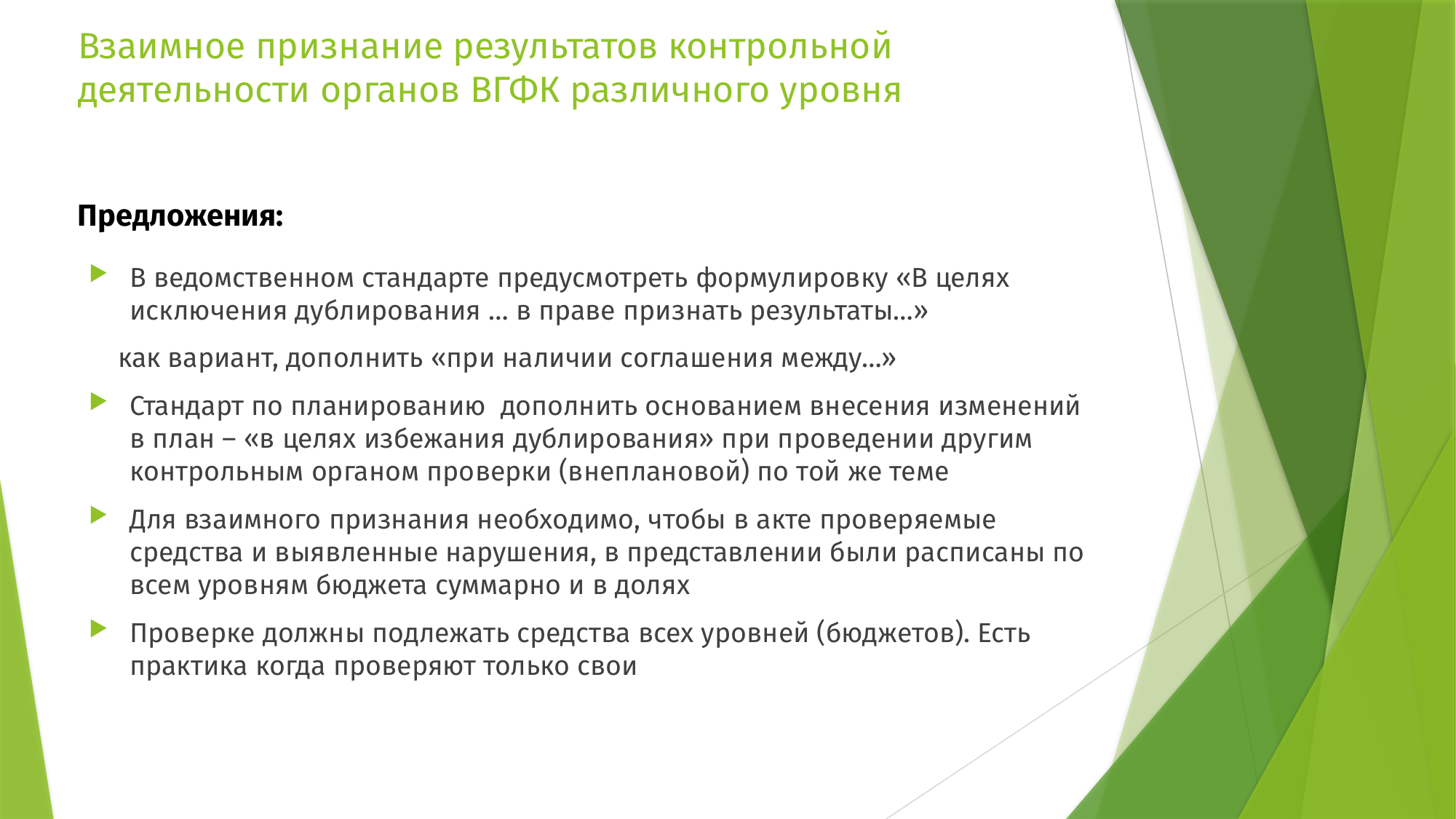

# Взаимное признание результатов контрольной деятельности органов ВГФК различного уровня
Предложения:
В ведомственном стандарте предусмотреть формулировку «В целях исключения дублирования … в праве признать результаты…»
    как вариант, дополнить «при наличии соглашения между…»
Стандарт по планированию  дополнить основанием внесения изменений в план – «в целях избежания дублирования» при проведении другим контрольным органом проверки (внеплановой) по той же теме
Для взаимного признания необходимо, чтобы в акте проверяемые средства и выявленные нарушения, в представлении были расписаны по всем уровням бюджета суммарно и в долях
Проверке должны подлежать средства всех уровней (бюджетов). Есть практика когда проверяют только свои